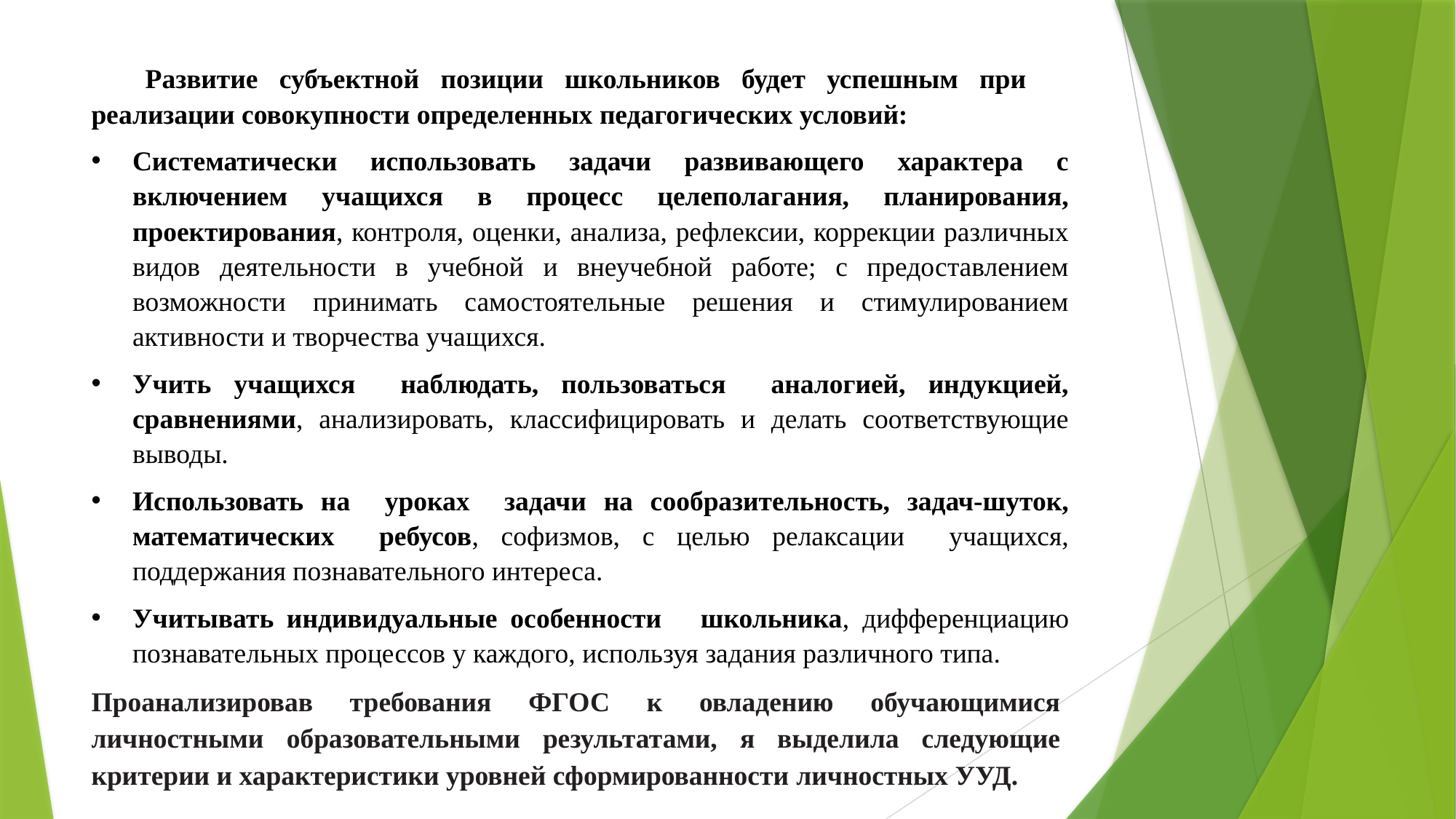

Развитие субъектной позиции школьников будет успешным при   реализации совокупности определенных педагогических условий:
Систематически использовать задачи развивающего характера с включением учащихся в процесс целеполагания, планирования, проектирования, контроля, оценки, анализа, рефлексии, коррекции различных видов деятельности в учебной и внеучебной работе; с предоставлением возможности принимать самостоятельные решения и стимулированием активности и творчества учащихся.
Учить учащихся  наблюдать, пользоваться  аналогией, индукцией, сравнениями, анализировать, классифицировать и делать соответствующие выводы.
Использовать на  уроках  задачи на сообразительность, задач-шуток, математических  ребусов, софизмов, с целью релаксации  учащихся, поддержания познавательного интереса.
Учитывать индивидуальные особенности   школьника, дифференциацию познавательных процессов у каждого, используя задания различного типа.
Проанализировав требования ФГОС к овладению обучающимися личностными образовательными результатами, я выделила следующие критерии и характеристики уровней сформированности личностных УУД.